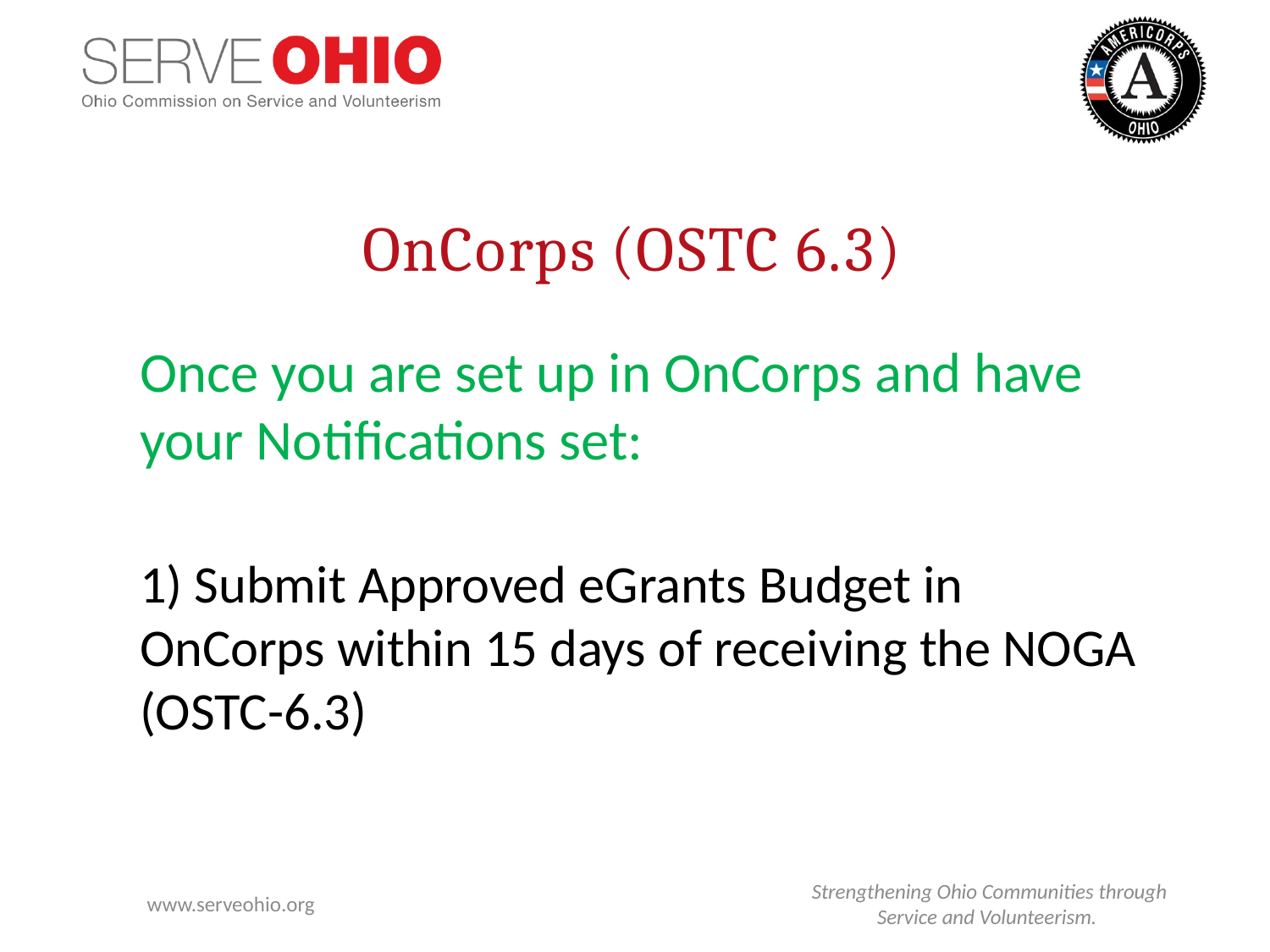

OnCorps (OSTC 6.3)
Once you are set up in OnCorps and have your Notifications set:
1) Submit Approved eGrants Budget in OnCorps within 15 days of receiving the NOGA (OSTC-6.3)
www.serveohio.org
Strengthening Ohio Communities through Service and Volunteerism.